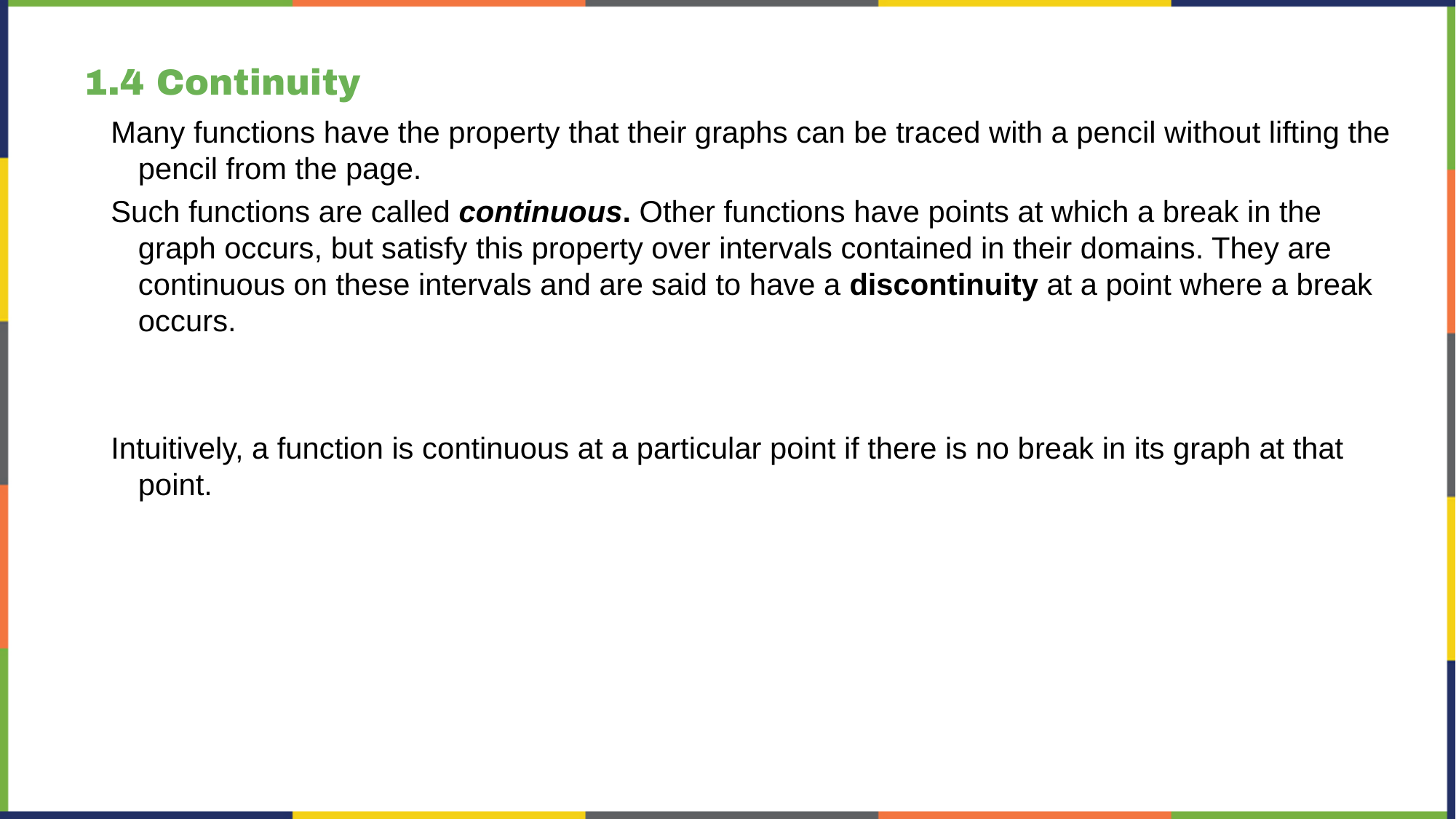

# 1.4 Continuity
Many functions have the property that their graphs can be traced with a pencil without lifting the pencil from the page.
Such functions are called continuous. Other functions have points at which a break in the graph occurs, but satisfy this property over intervals contained in their domains. They are continuous on these intervals and are said to have a discontinuity at a point where a break occurs.

Intuitively, a function is continuous at a particular point if there is no break in its graph at that point.